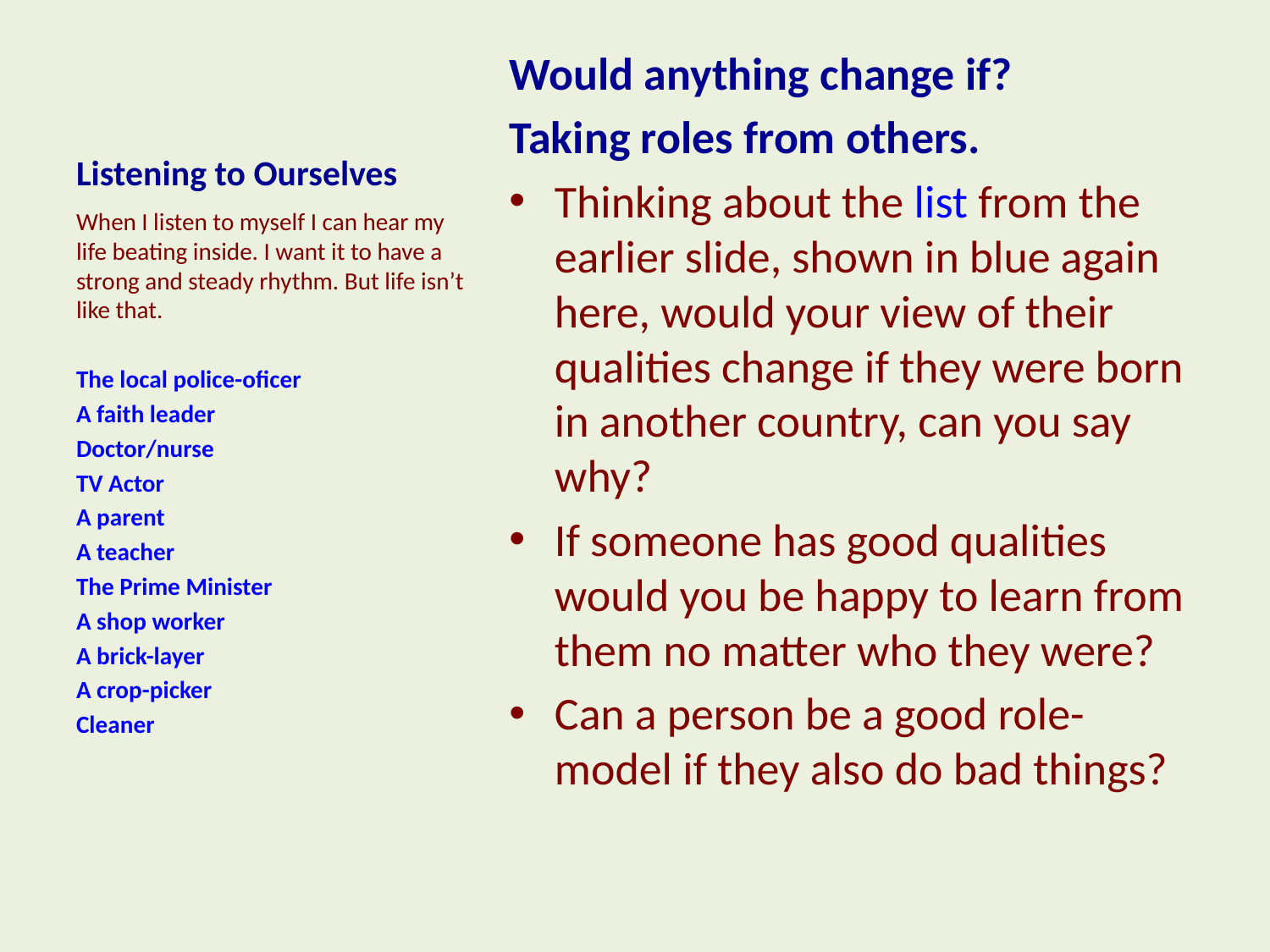

# Listening to Ourselves
Would anything change if?
Taking roles from others.
Thinking about the list from the earlier slide, shown in blue again here, would your view of their qualities change if they were born in another country, can you say why?
If someone has good qualities would you be happy to learn from them no matter who they were?
Can a person be a good role-model if they also do bad things?
When I listen to myself I can hear my life beating inside. I want it to have a strong and steady rhythm. But life isn’t like that.

The local police-oficer
A faith leader
Doctor/nurse
TV Actor
A parent
A teacher
The Prime Minister
A shop worker
A brick-layer
A crop-picker
Cleaner